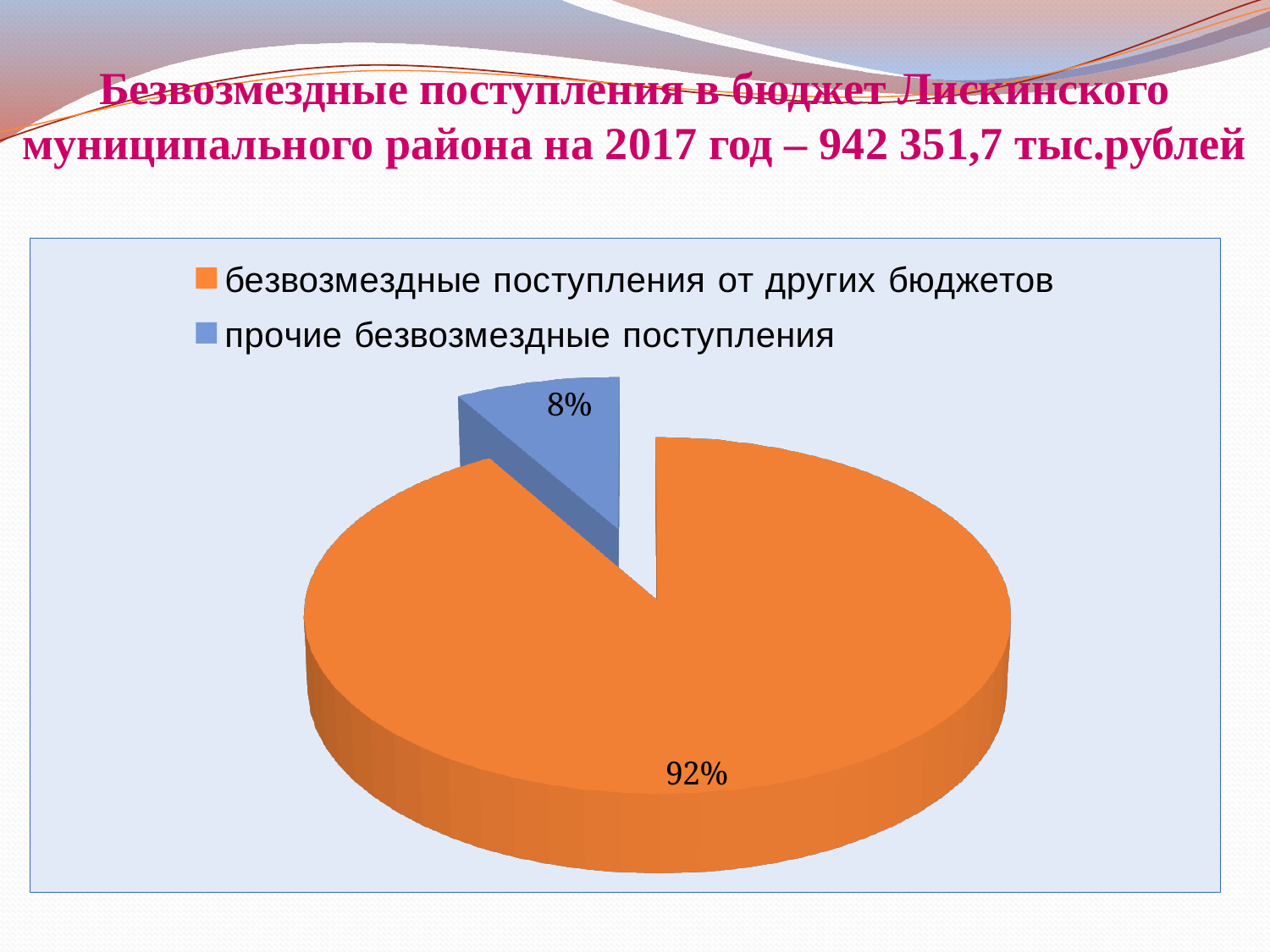

# Безвозмездные поступления в бюджет Лискинского муниципального района на 2017 год – 942 351,7 тыс.рублей

[unsupported chart]